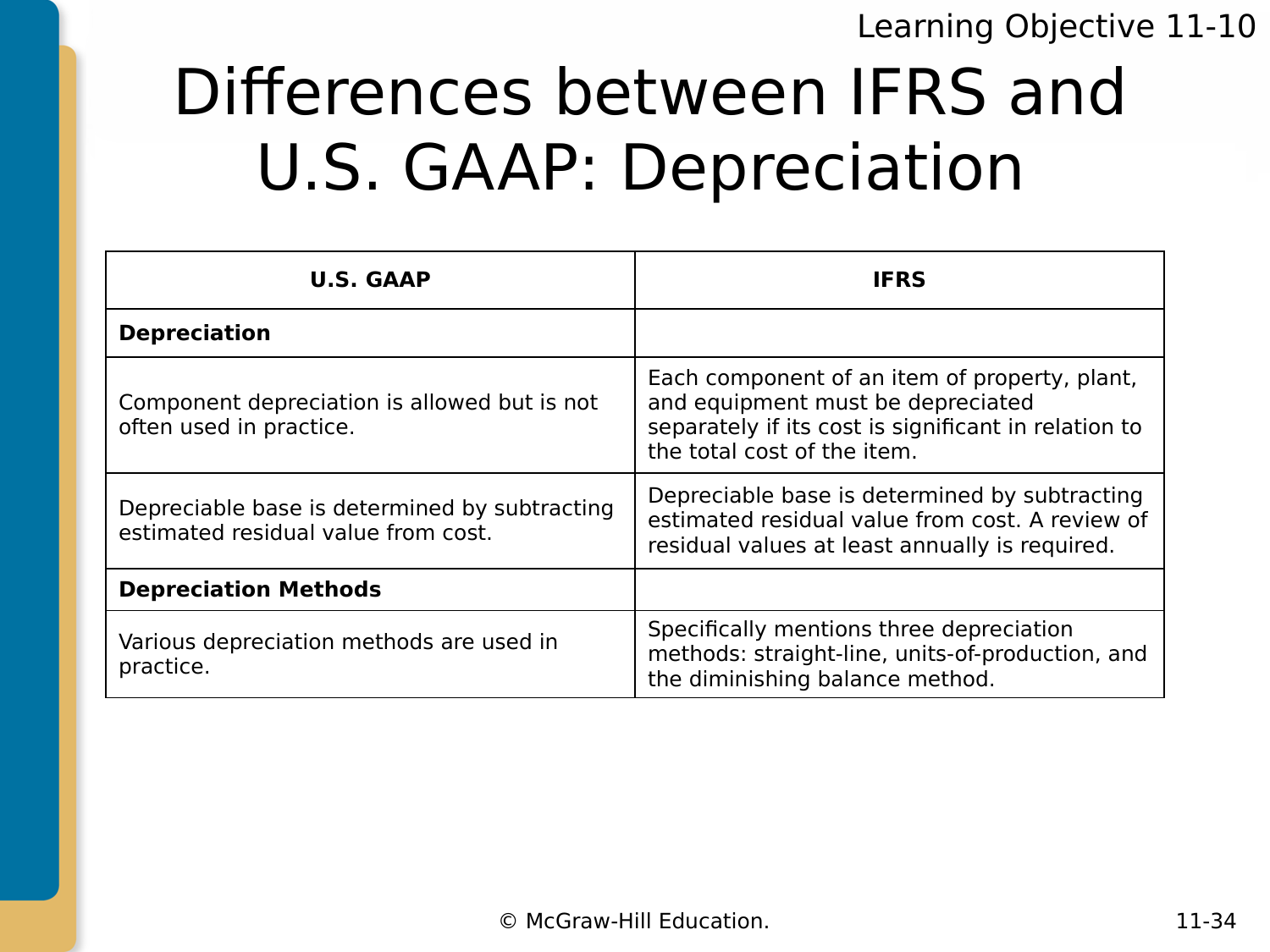

Learning Objective 11-10
# Differences between IFRS and U.S. GAAP: Depreciation
| U.S. GAAP | IFRS |
| --- | --- |
| Depreciation |  |
| Component depreciation is allowed but is not often used in practice. | Each component of an item of property, plant, and equipment must be depreciated separately if its cost is significant in relation to the total cost of the item. |
| Depreciable base is determined by subtracting estimated residual value from cost. | Depreciable base is determined by subtracting estimated residual value from cost. A review of residual values at least annually is required. |
| Depreciation Methods |  |
| Various depreciation methods are used in practice. | Specifically mentions three depreciation methods: straight-line, units-of-production, and the diminishing balance method. |